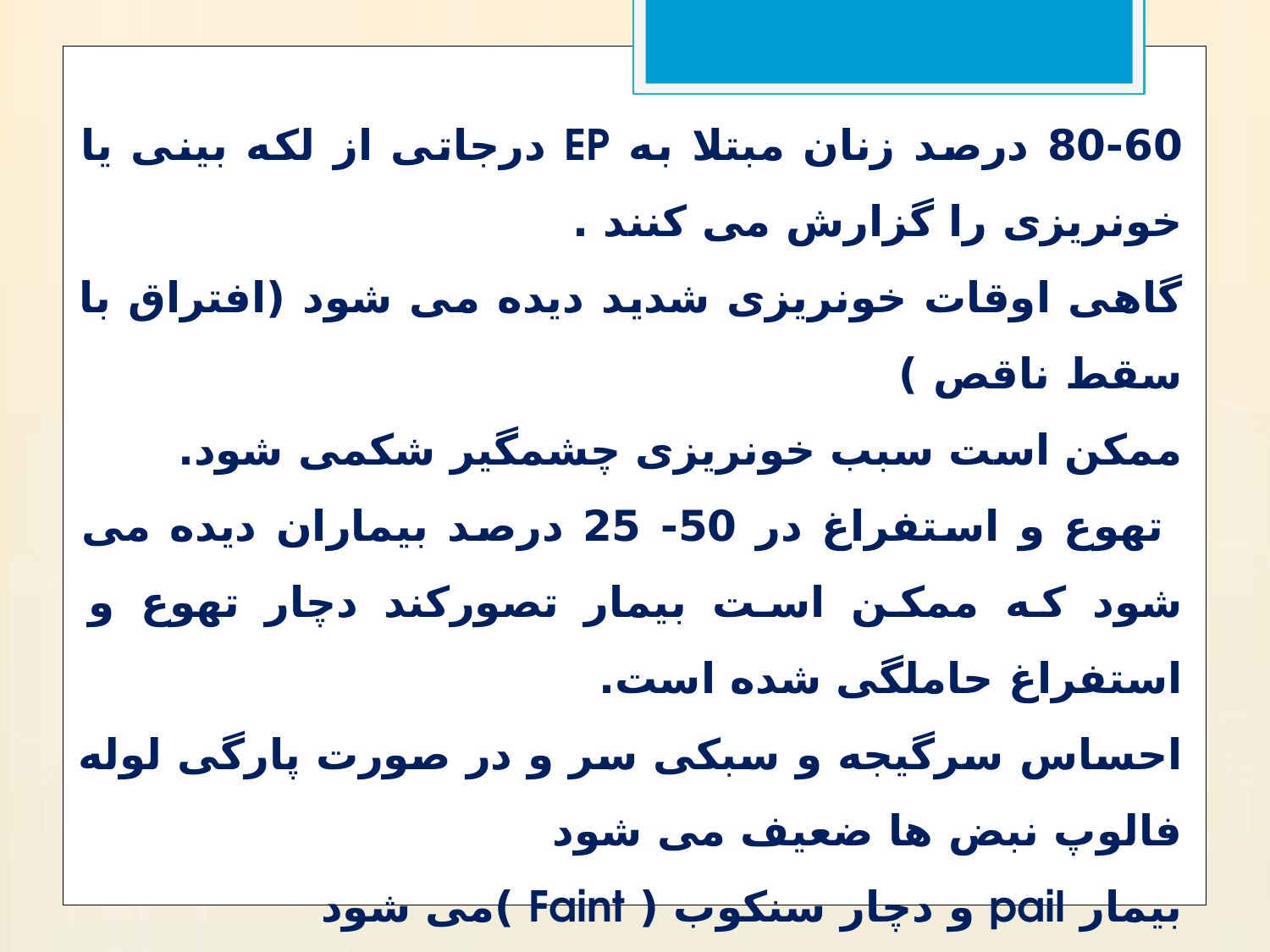

80-60 درصد زنان مبتلا به EP درجاتی از لکه بینی یا خونریزی را گزارش می کنند .
گاهی اوقات خونریزی شدید دیده می شود (افتراق با سقط ناقص )
ممکن است سبب خونریزی چشمگیر شکمی شود.
 تهوع و استفراغ در 50- 25 درصد بیماران دیده می شود که ممکن است بیمار تصورکند دچار تهوع و استفراغ حاملگی شده است.
احساس سرگیجه و سبکی سر و در صورت پارگی لوله فالوپ نبض ها ضعیف می شود
بیمار pail و دچار سنکوب ( Faint )می شود
بیمار باید از نظر شوک سپتیک بررسی شود.